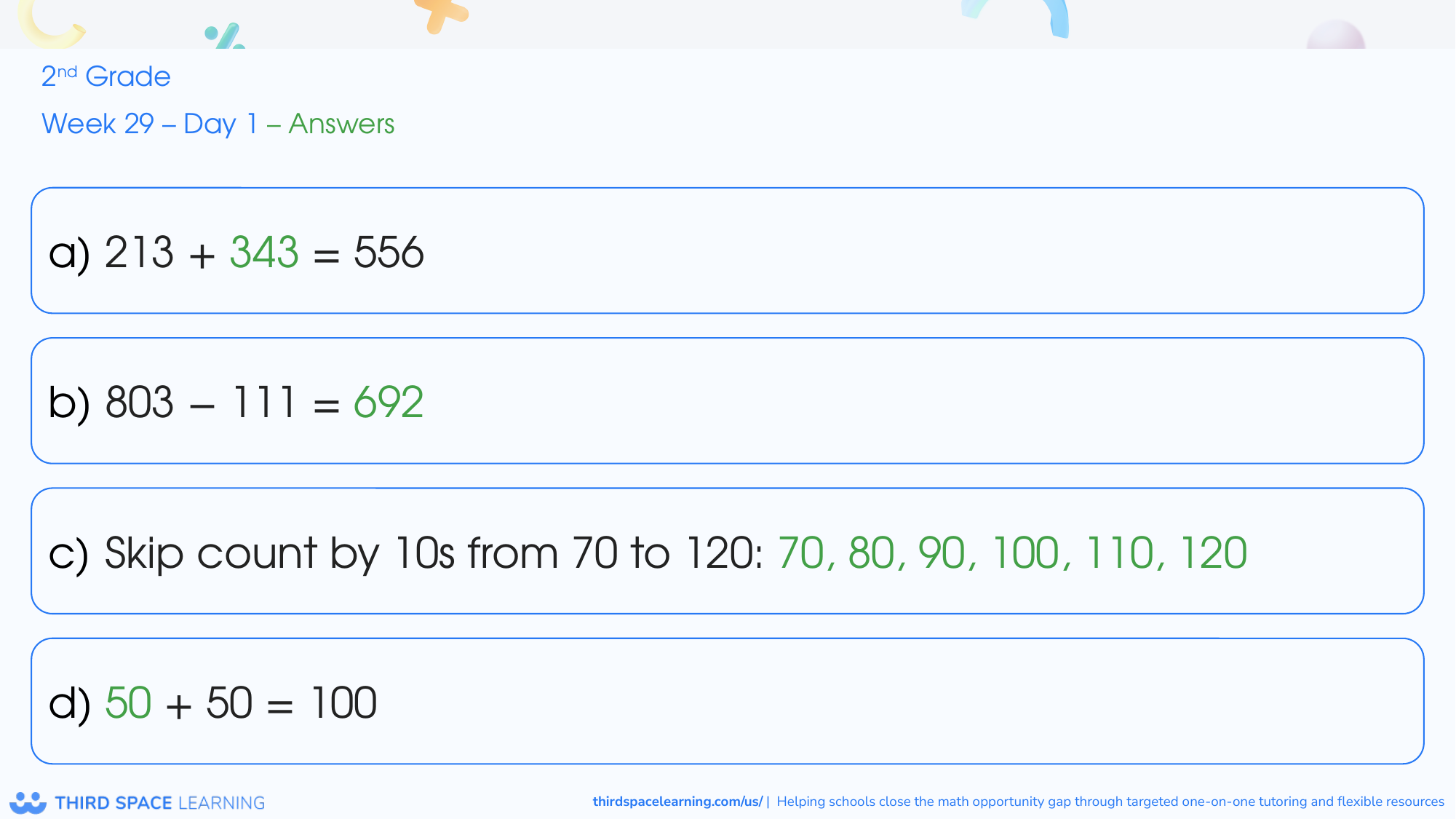

2nd Grade
Week 29 – Day 1 – Answers
213 + 343 = 556
803 − 111 = 692
Skip count by 10s from 70 to 120: 70, 80, 90, 100, 110, 120
50 + 50 = 100